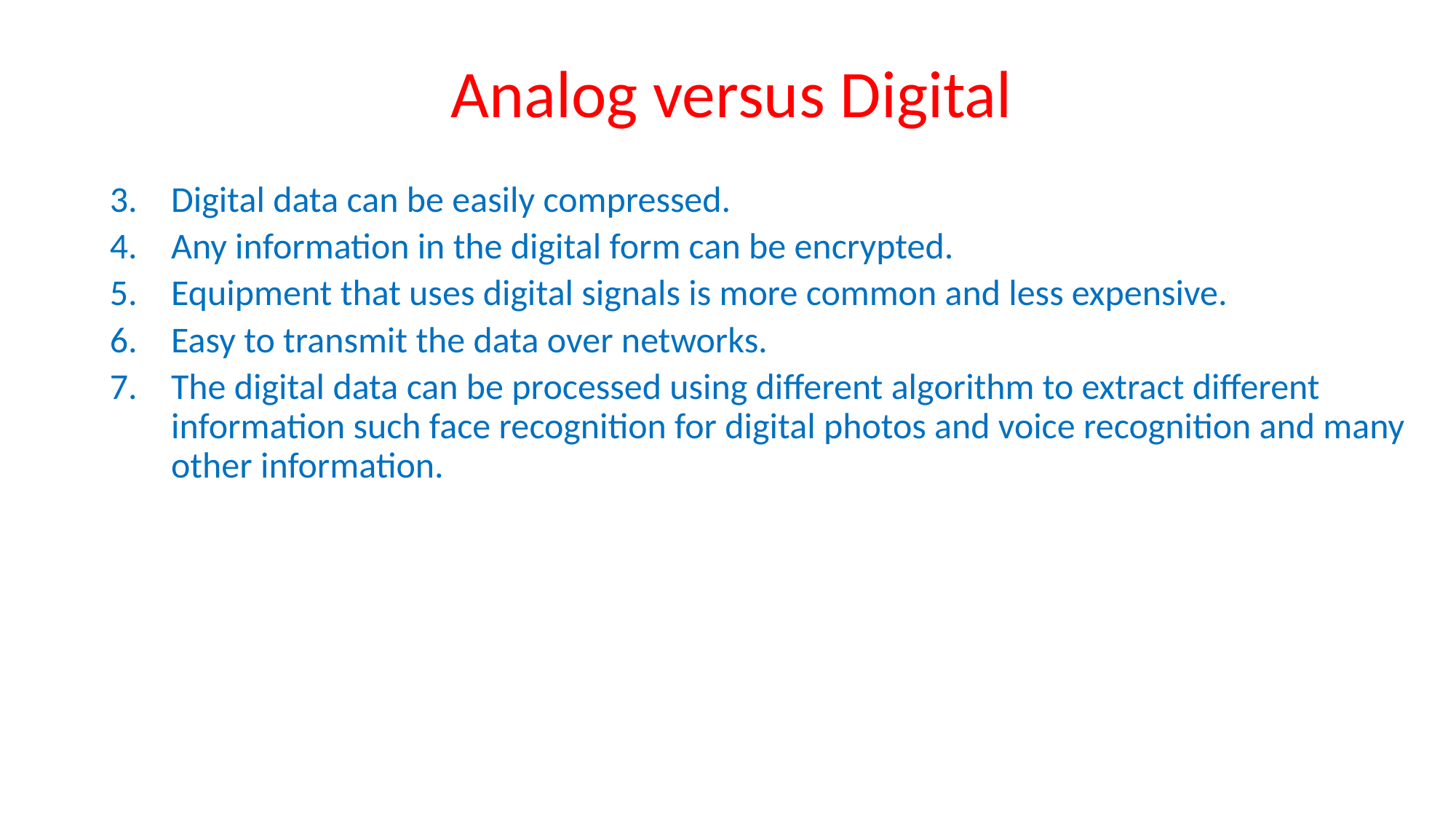

# Analog versus Digital
Digital data can be easily compressed.
Any information in the digital form can be encrypted.
Equipment that uses digital signals is more common and less expensive.
Easy to transmit the data over networks.
The digital data can be processed using different algorithm to extract different information such face recognition for digital photos and voice recognition and many other information.